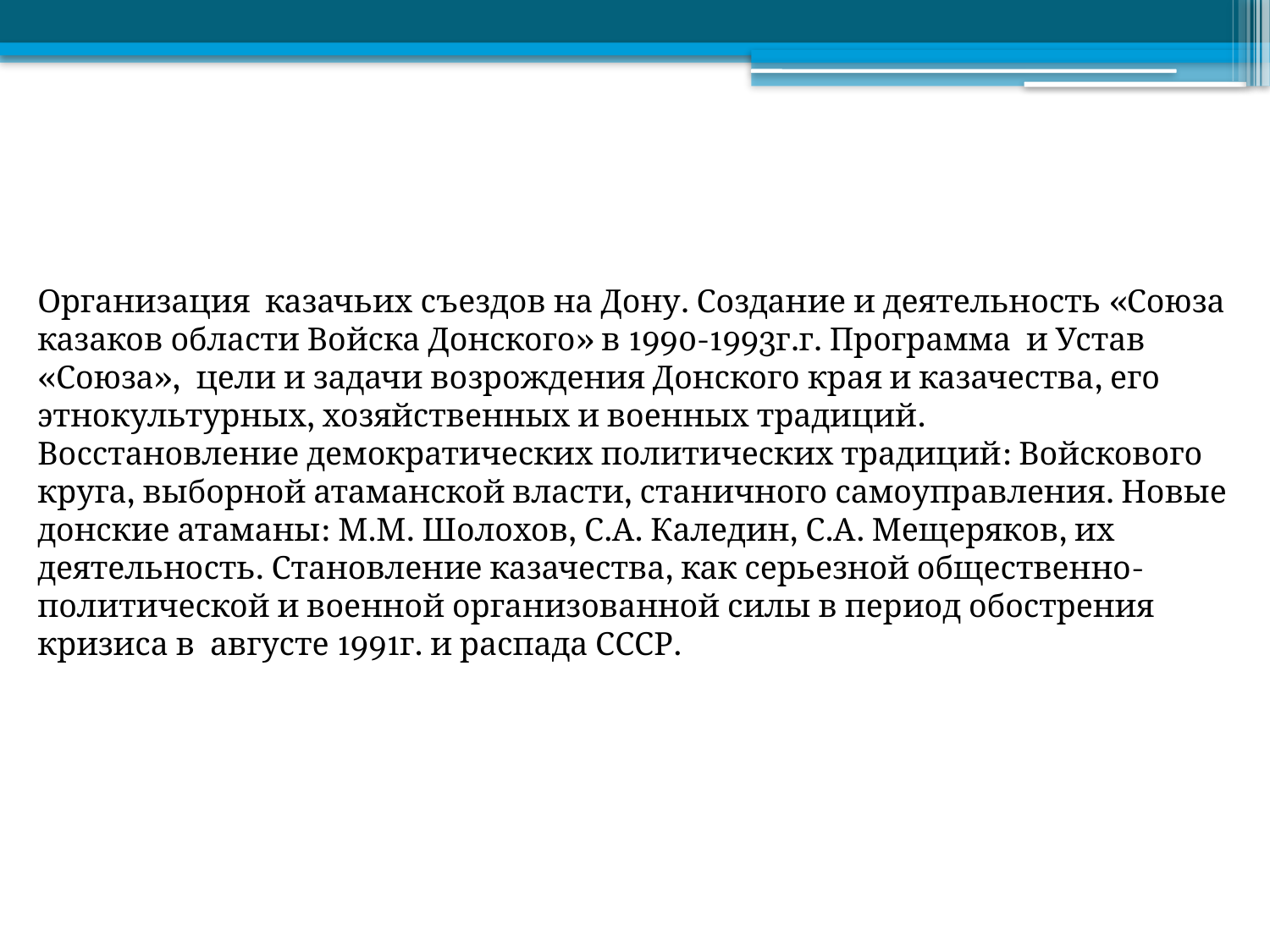

Организация  казачьих съездов на Дону. Создание и деятельность «Союза казаков области Войска Донского» в 1990-1993г.г. Программа  и Устав «Союза»,  цели и задачи возрождения Донского края и казачества, его этнокультурных, хозяйственных и военных традиций.
Восстановление демократических политических традиций: Войскового круга, выборной атаманской власти, станичного самоуправления. Новые донские атаманы: М.М. Шолохов, С.А. Каледин, С.А. Мещеряков, их деятельность. Становление казачества, как серьезной общественно-политической и военной организованной силы в период обострения кризиса в  августе 1991г. и распада СССР.